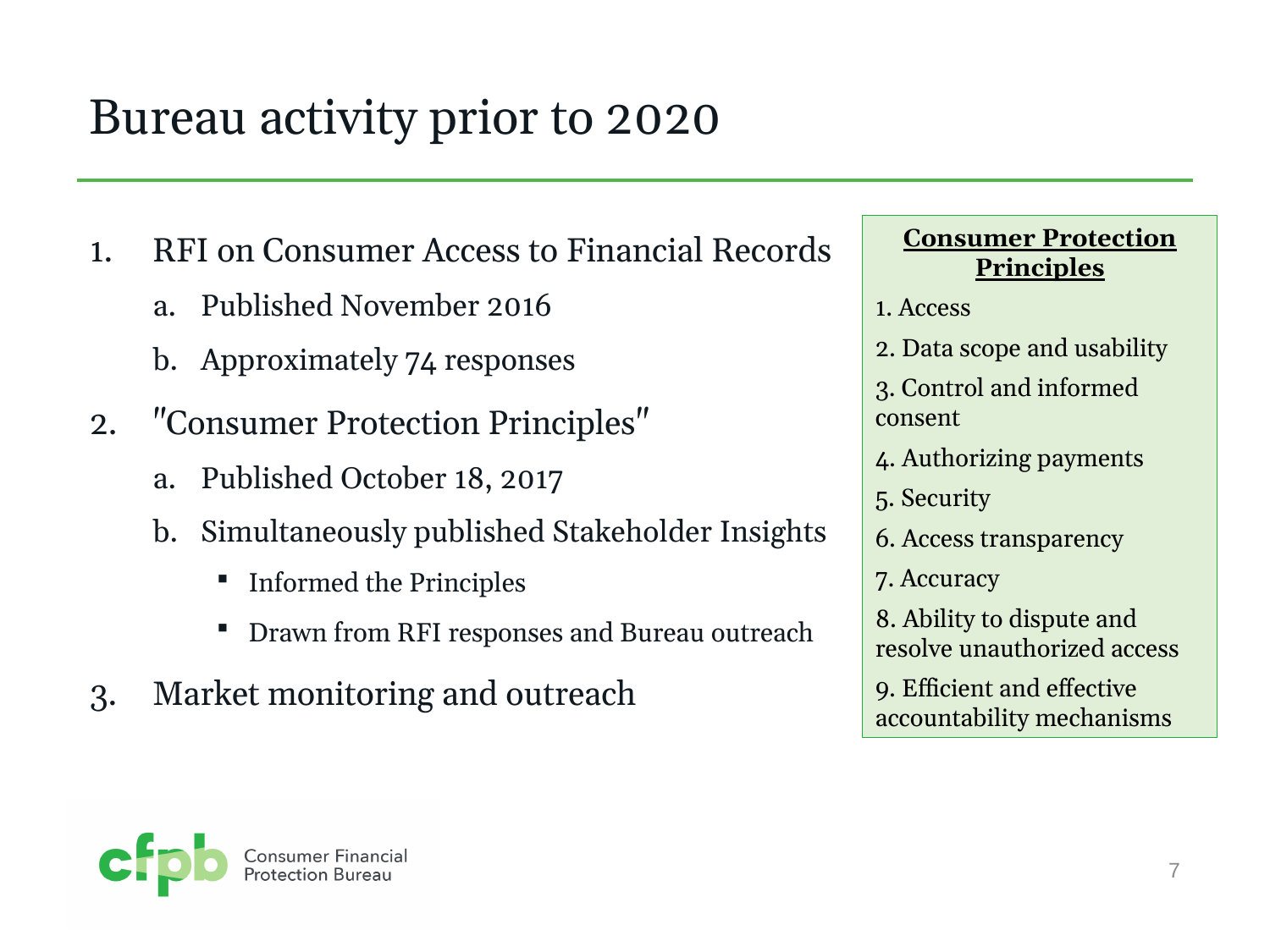

# Bureau activity prior to 2020
RFI on Consumer Access to Financial Records
Published November 2016
Approximately 74 responses
"Consumer Protection Principles"
Published October 18, 2017
Simultaneously published Stakeholder Insights
Informed the Principles
Drawn from RFI responses and Bureau outreach
Market monitoring and outreach
Consumer Protection Principles
1. Access
2. Data scope and usability
3. Control and informed consent
4. Authorizing payments
5. Security
6. Access transparency
7. Accuracy
8. Ability to dispute and resolve unauthorized access
9. Efficient and effective accountability mechanisms
7